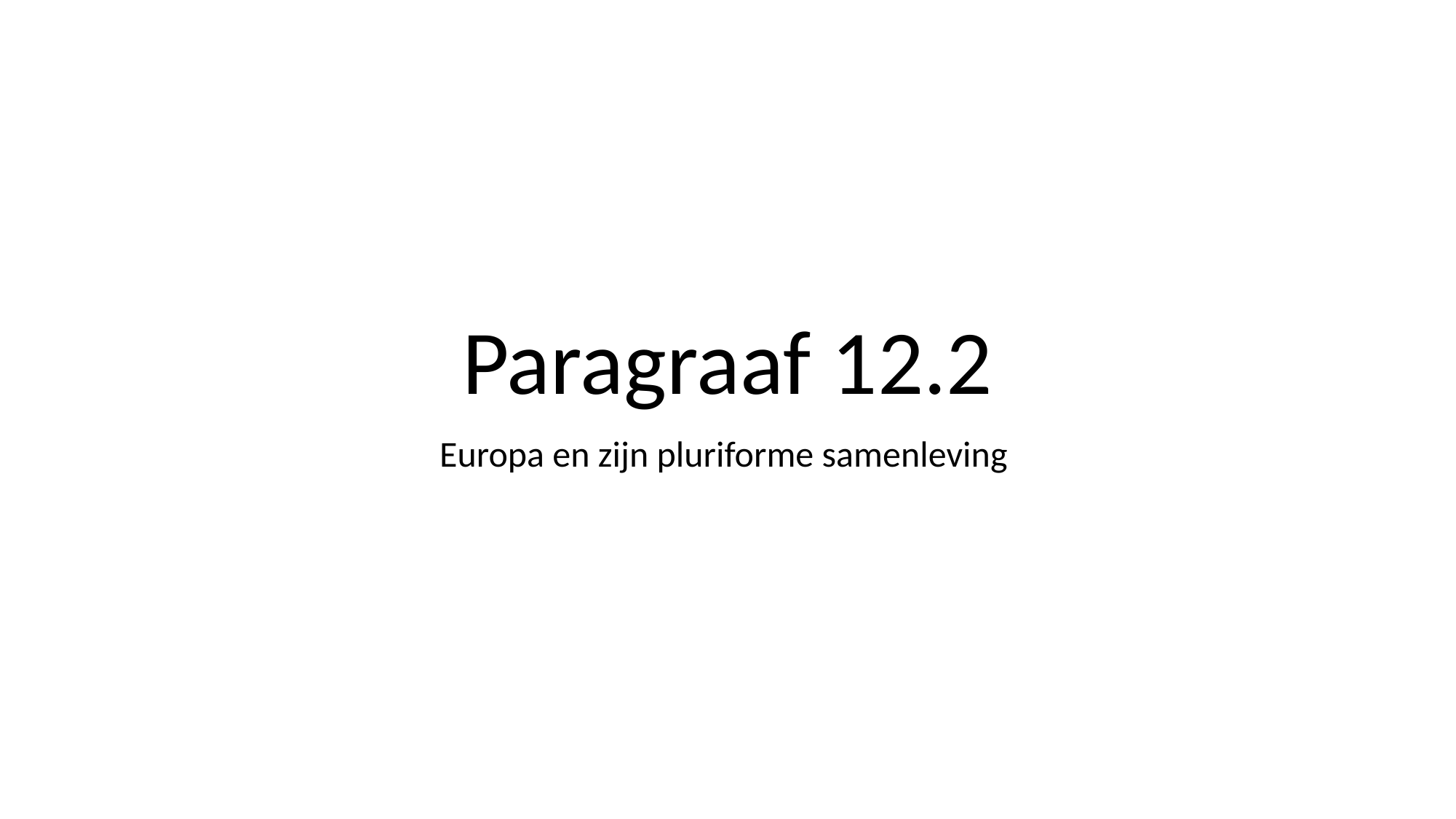

# Paragraaf 12.2
Europa en zijn pluriforme samenleving